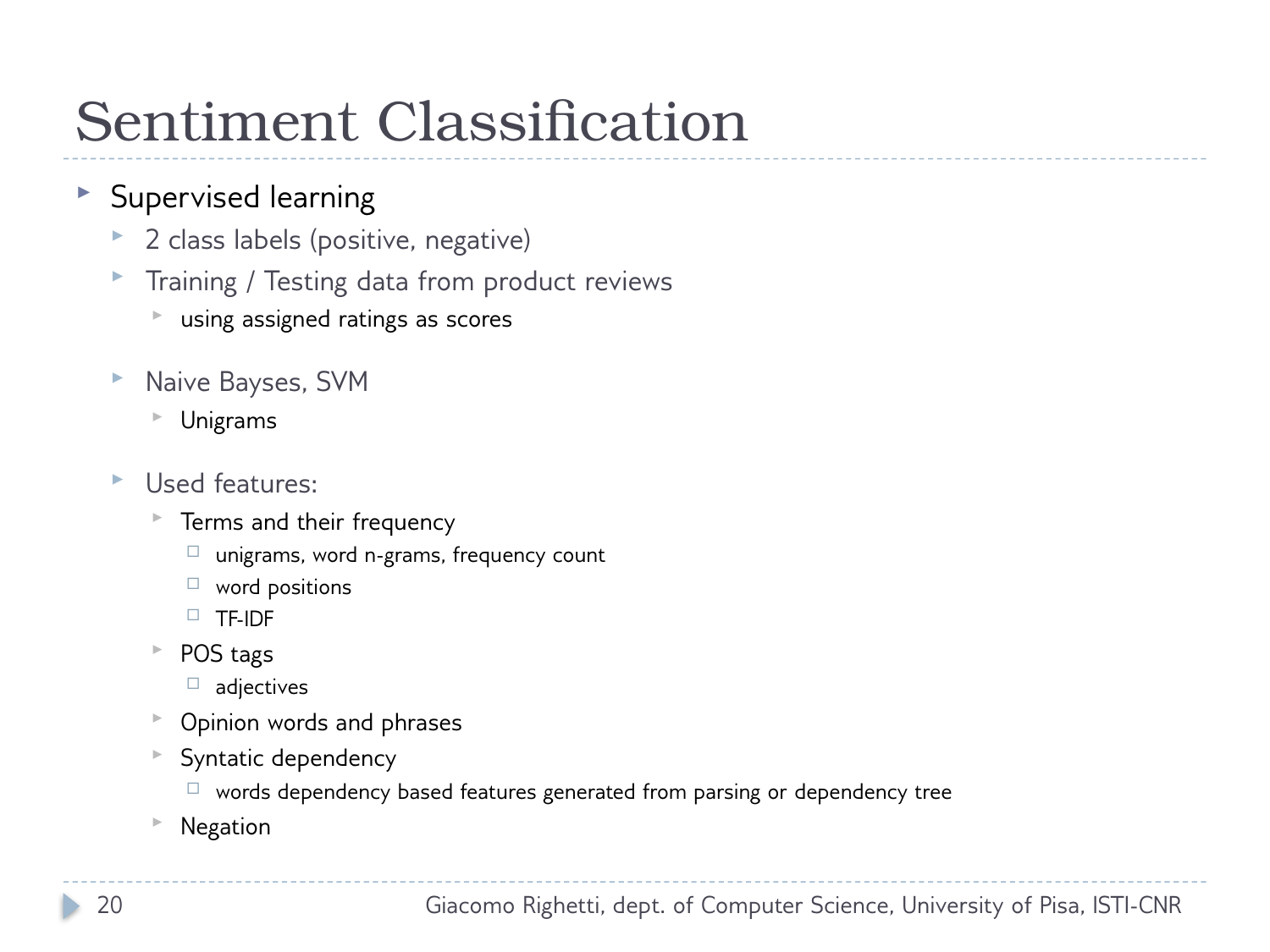

# Sentiment Classification
Supervised learning
2 class labels (positive, negative)
Training / Testing data from product reviews
using assigned ratings as scores

Naive Bayses, SVM
Unigrams

Used features:
Terms and their frequency
unigrams, word n-grams, frequency count
word positions
TF-IDF
POS tags
adjectives
Opinion words and phrases
Syntatic dependency
words dependency based features generated from parsing or dependency tree
Negation
20
Giacomo Righetti, dept. of Computer Science, University of Pisa, ISTI-CNR